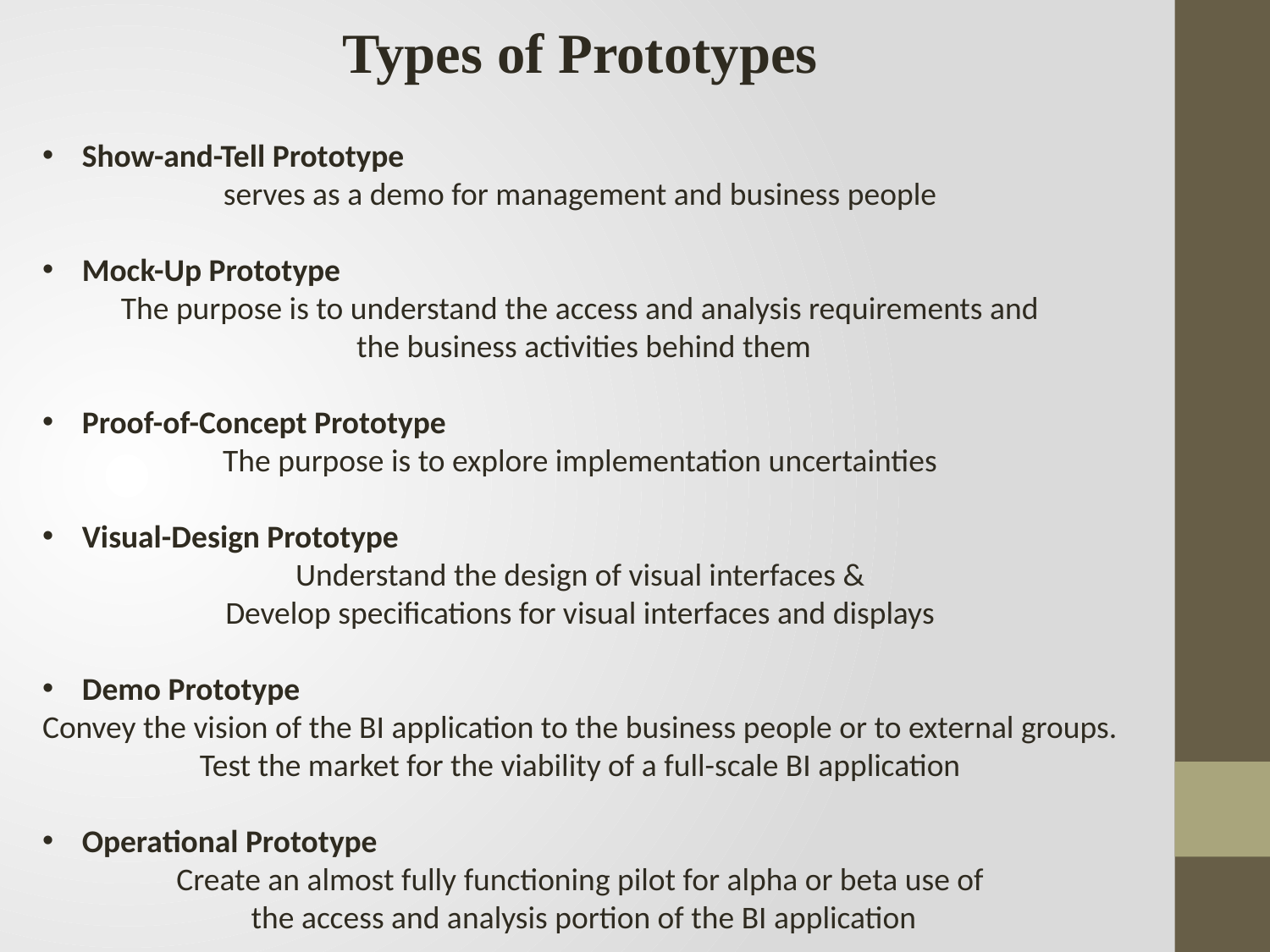

Types of Prototypes
Show-and-Tell Prototype
serves as a demo for management and business people

Mock-Up Prototype
The purpose is to understand the access and analysis requirements and
 the business activities behind them

Proof-of-Concept Prototype
The purpose is to explore implementation uncertainties

Visual-Design Prototype
Understand the design of visual interfaces &
Develop specifications for visual interfaces and displays

Demo Prototype
Convey the vision of the BI application to the business people or to external groups.
Test the market for the viability of a full-scale BI application

Operational Prototype
Create an almost fully functioning pilot for alpha or beta use of
 the access and analysis portion of the BI application